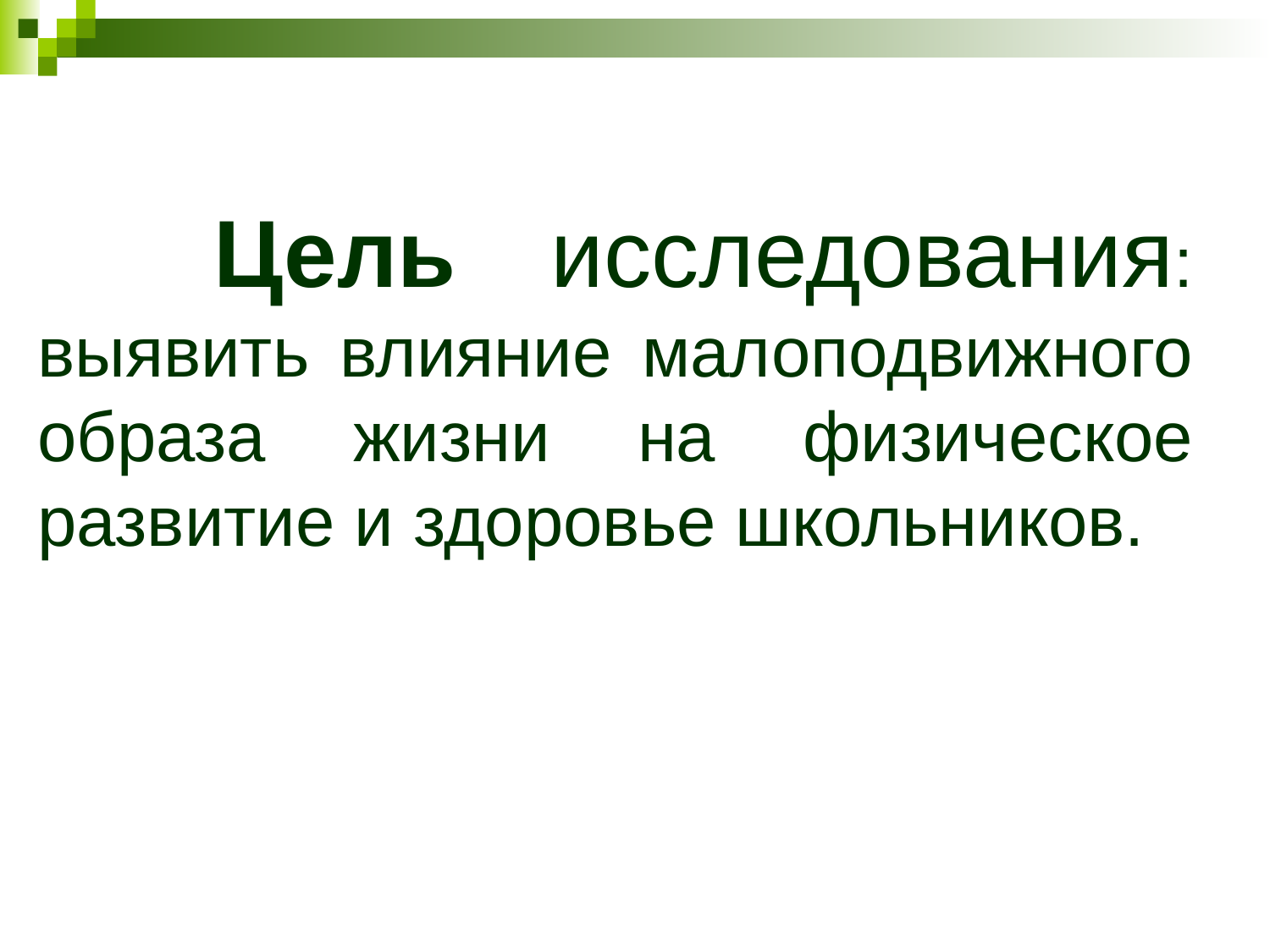

Цель исследования: выявить влияние малоподвижного образа жизни на физическое развитие и здоровье школьников.